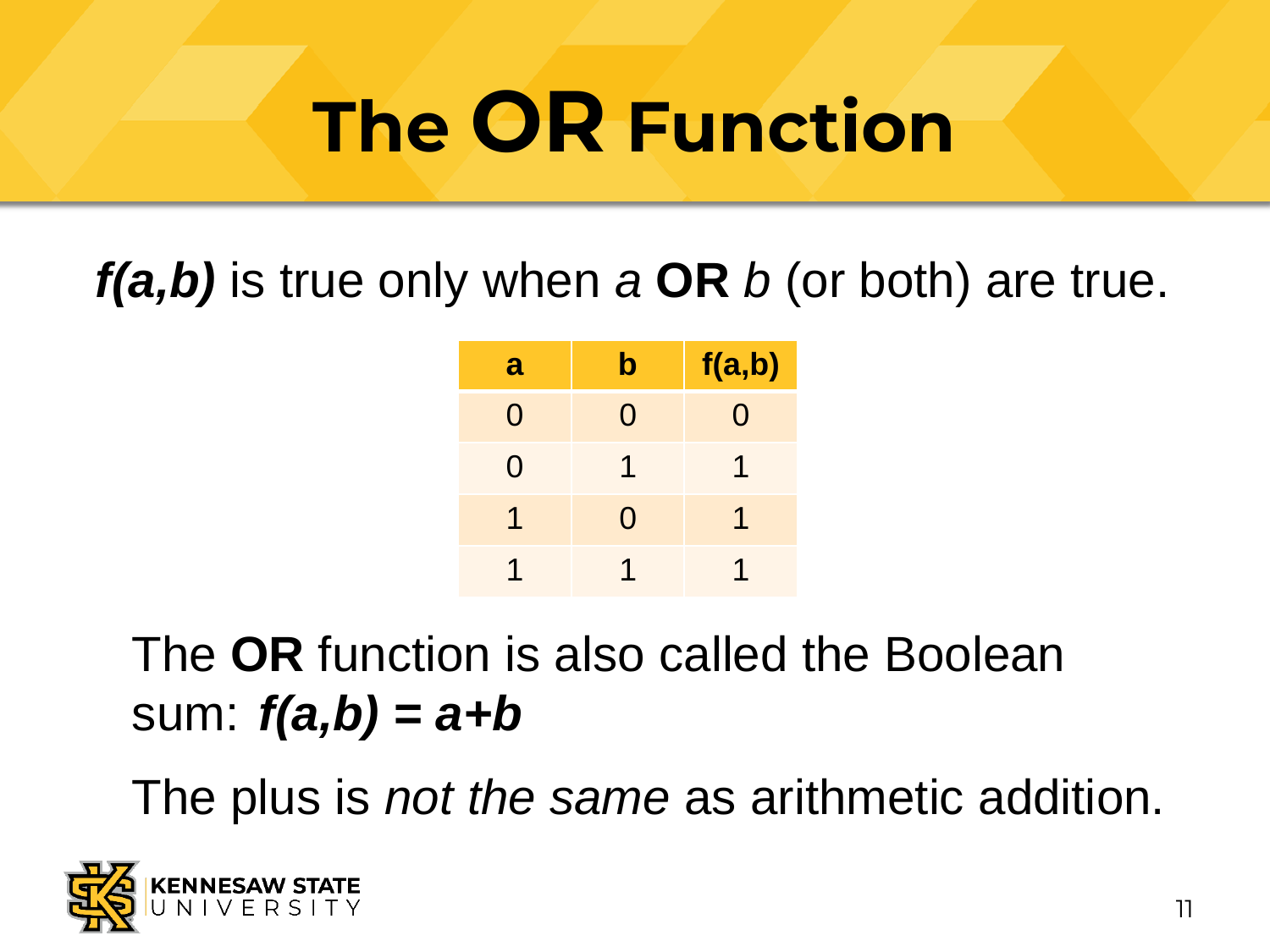

# The or Function
f(a,b) is true only when a or b (or both) are true.
| a | b | f(a,b) |
| --- | --- | --- |
| 0 | 0 | 0 |
| 0 | 1 | 1 |
| 1 | 0 | 1 |
| 1 | 1 | 1 |
The or function is also called the Boolean sum: 	f(a,b) = a+b
The plus is not the same as arithmetic addition.
11